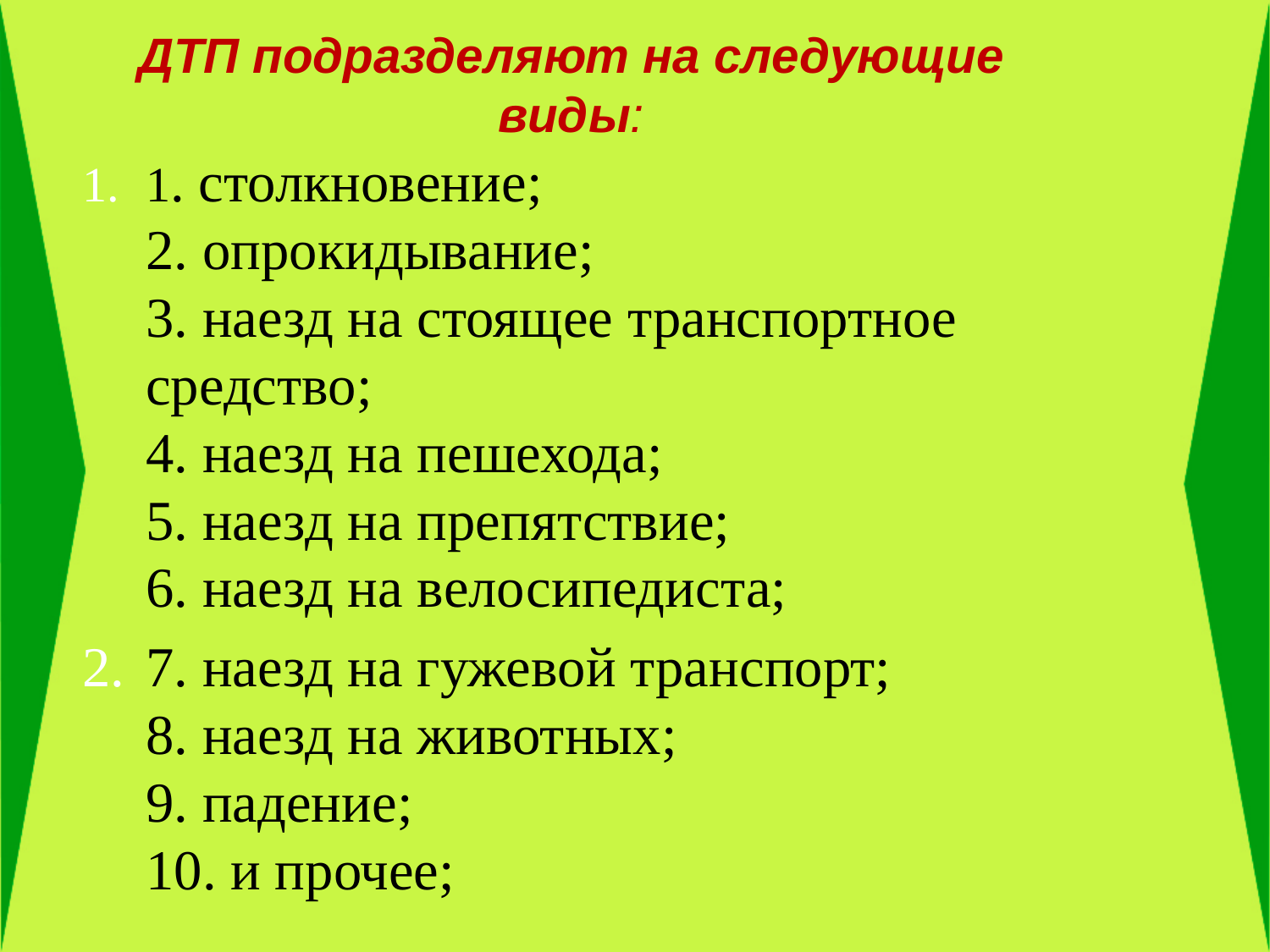

# ДТП подразделяют на следующие виды:
1. столкновение;
2. опрокидывание;
3. наезд на стоящее транспортное средство;
4. наезд на пешехода;
5. наезд на препятствие;
6. наезд на велосипедиста;
7. наезд на гужевой транспорт;
8. наезд на животных;
9. падение;
10. и прочее;